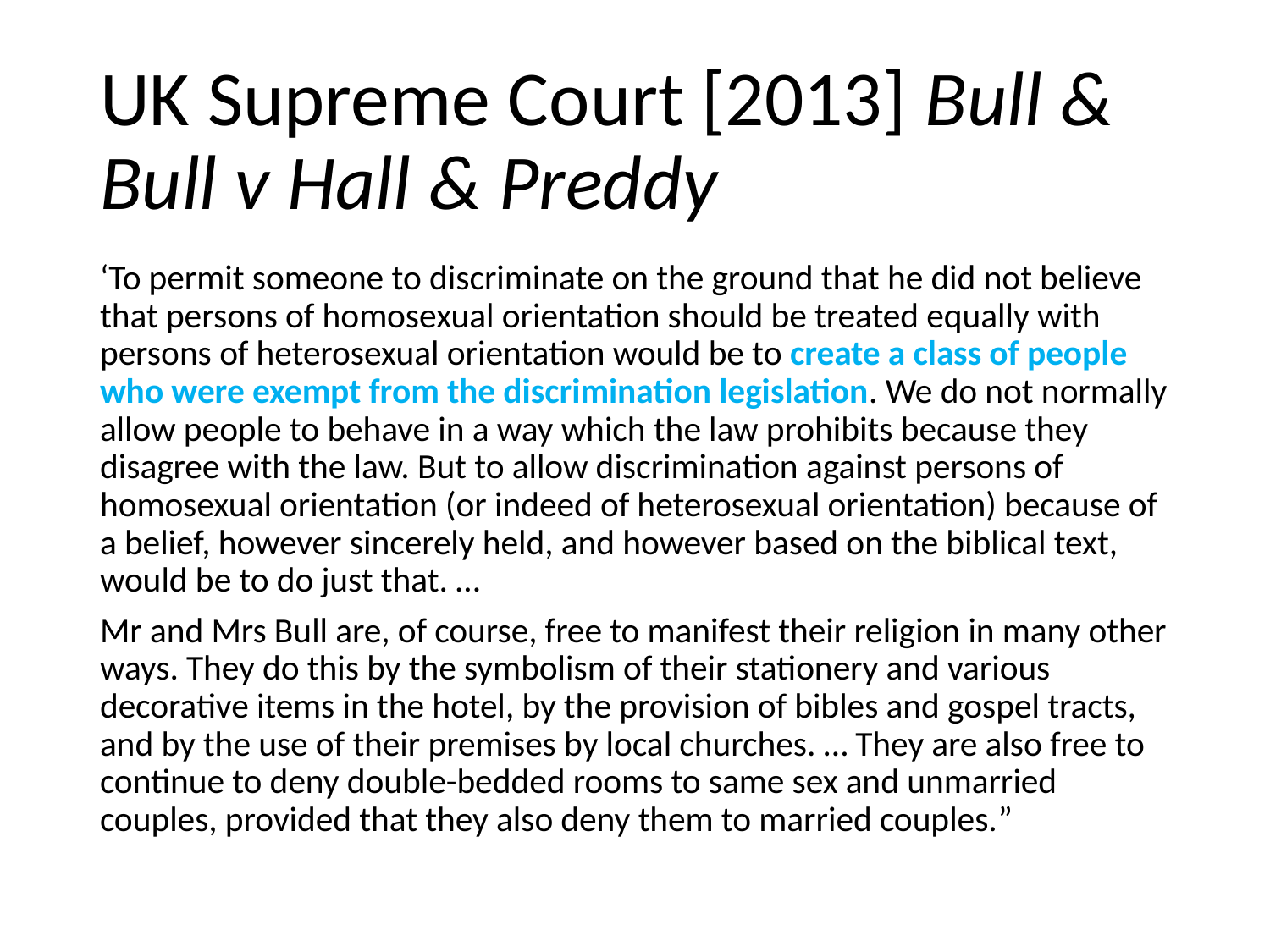

# UK Supreme Court [2013] Bull & Bull v Hall & Preddy
‘To permit someone to discriminate on the ground that he did not believe that persons of homosexual orientation should be treated equally with persons of heterosexual orientation would be to create a class of people who were exempt from the discrimination legislation. We do not normally allow people to behave in a way which the law prohibits because they disagree with the law. But to allow discrimination against persons of homosexual orientation (or indeed of heterosexual orientation) because of a belief, however sincerely held, and however based on the biblical text, would be to do just that. …
Mr and Mrs Bull are, of course, free to manifest their religion in many other ways. They do this by the symbolism of their stationery and various decorative items in the hotel, by the provision of bibles and gospel tracts, and by the use of their premises by local churches. … They are also free to continue to deny double-bedded rooms to same sex and unmarried couples, provided that they also deny them to married couples.”